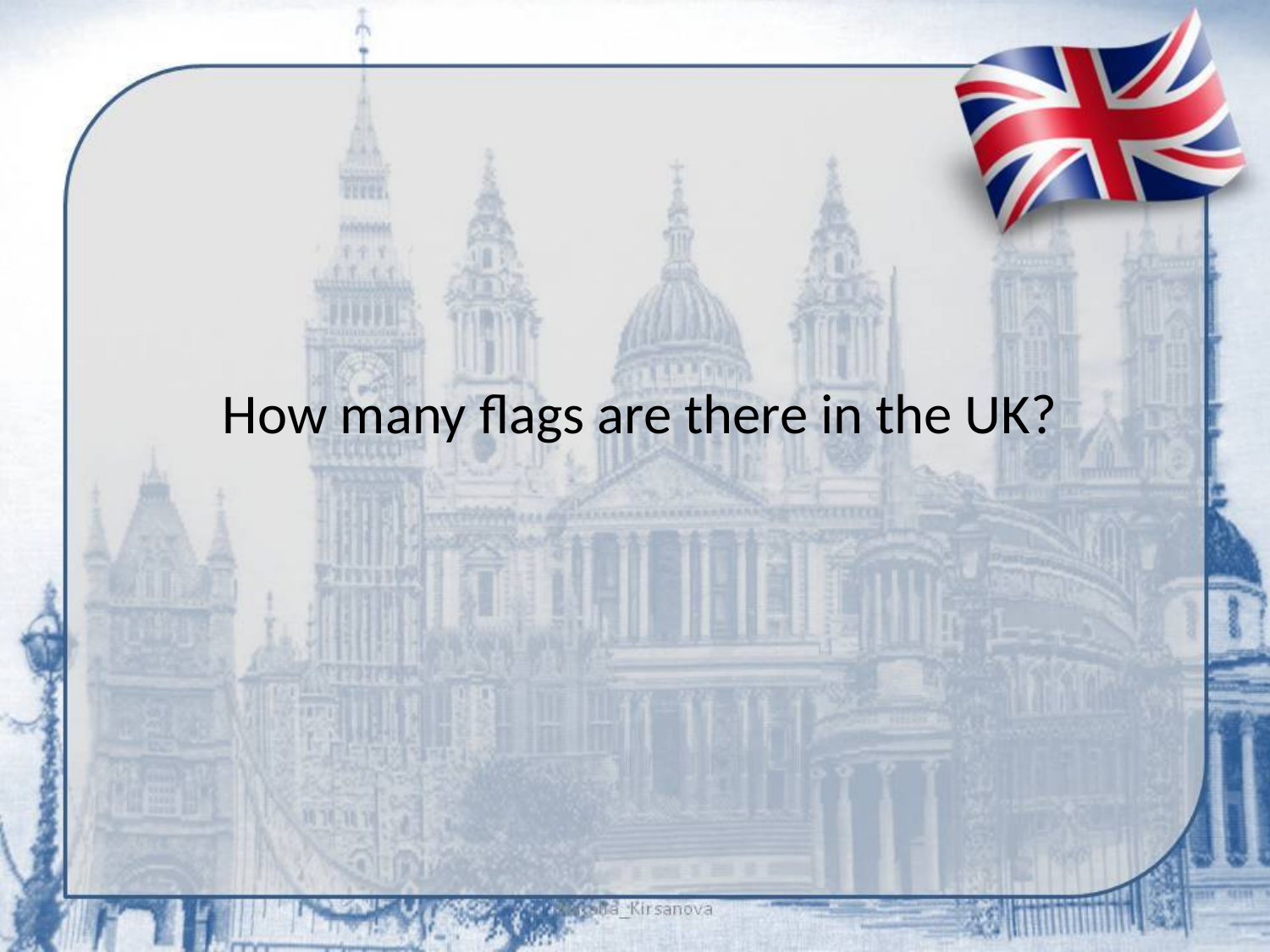

How many flags are there in the UK?
#